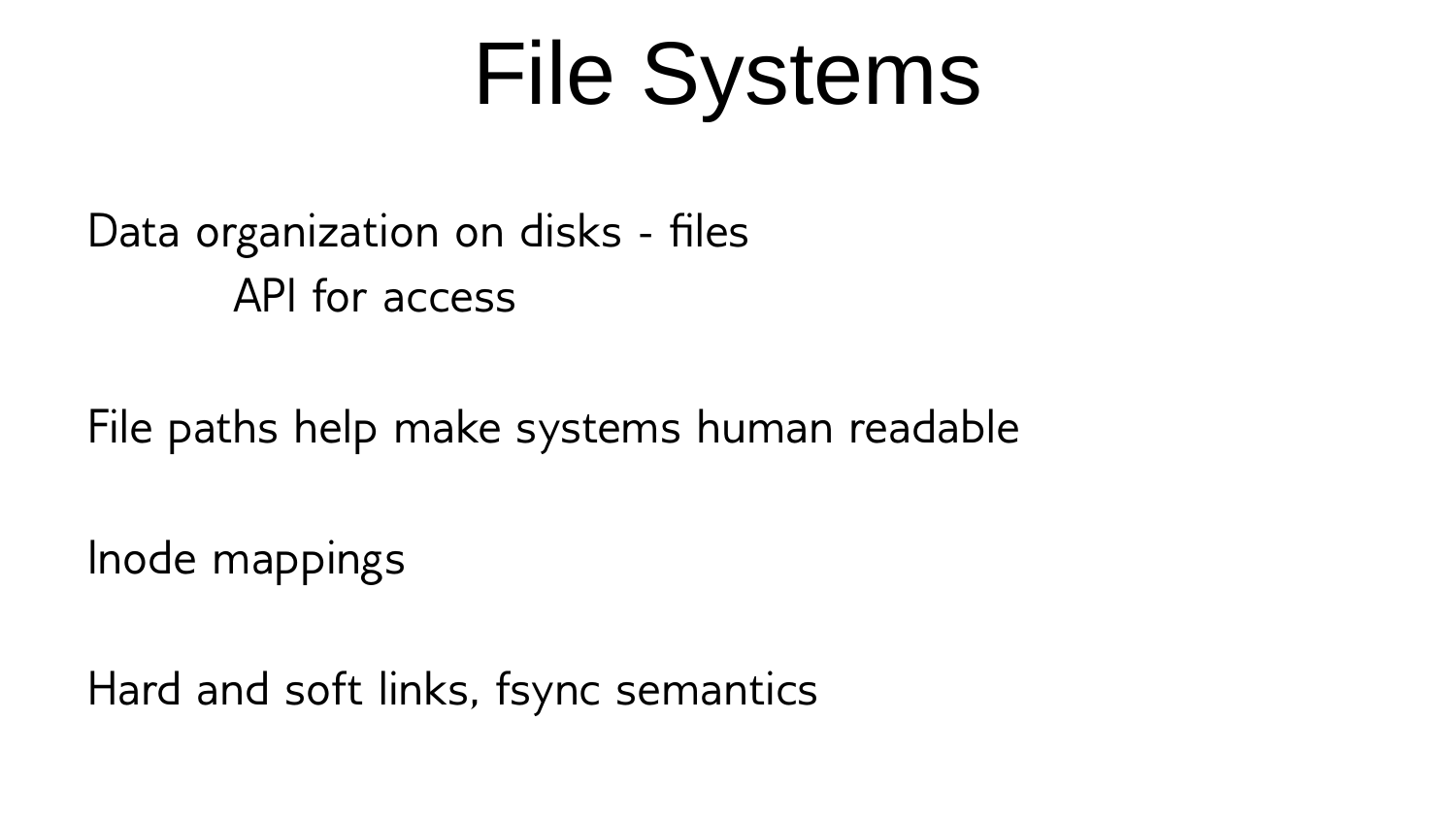

# File Systems
Data organization on disks - files
	API for access

File paths help make systems human readable

Inode mappings

Hard and soft links, fsync semantics